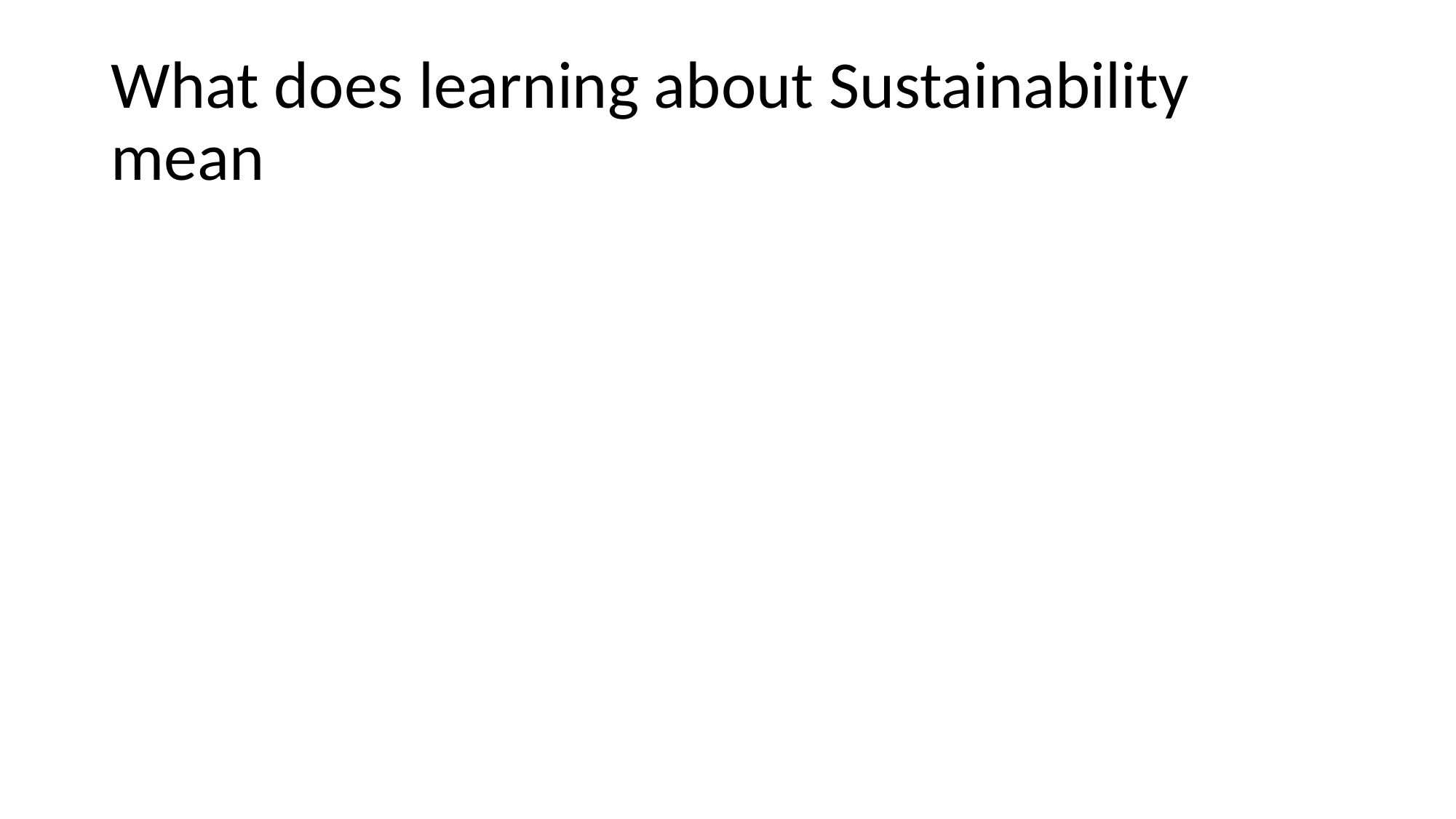

# What does learning about Sustainability mean